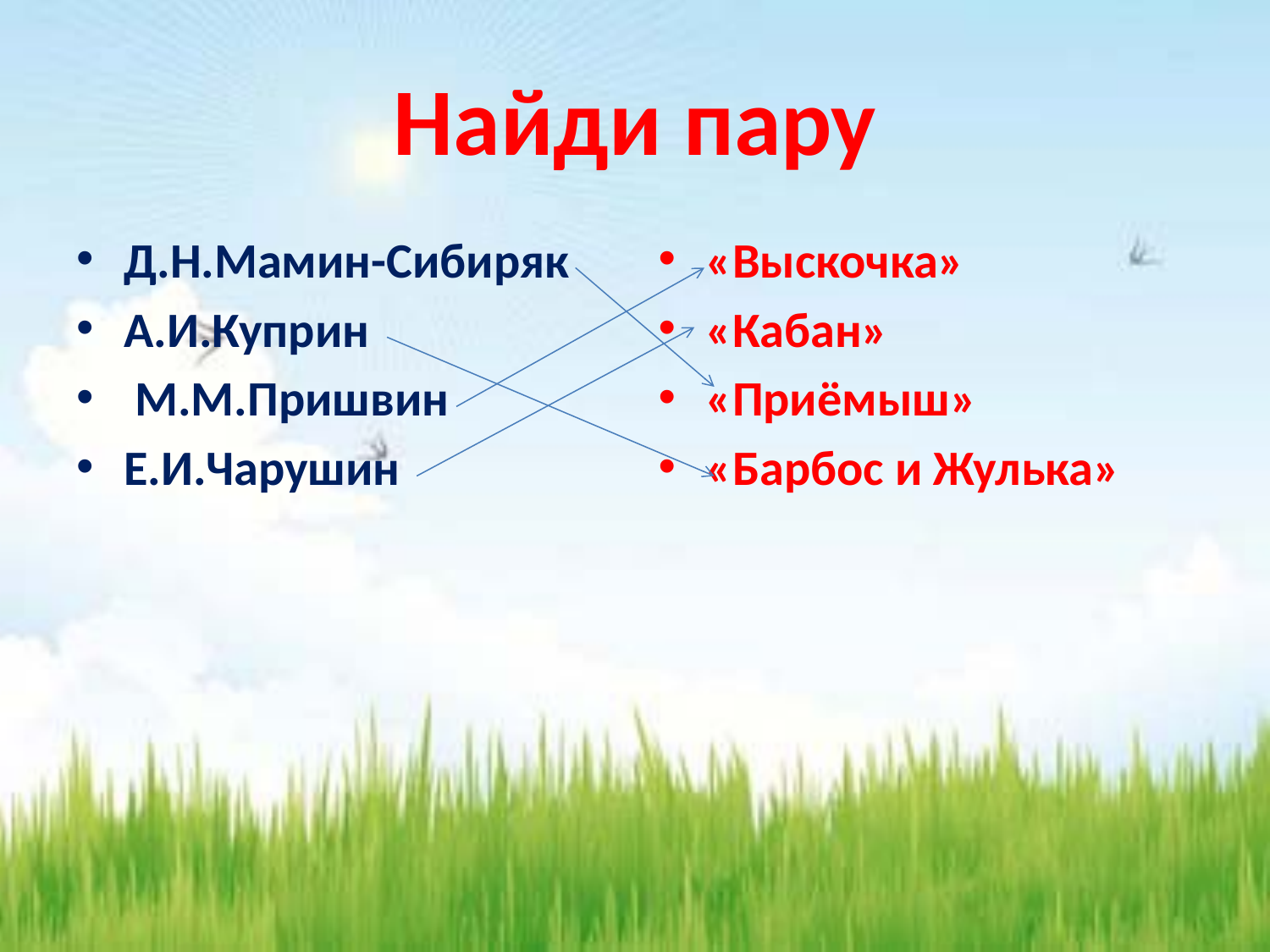

# Найди пару
Д.Н.Мамин-Сибиряк
А.И.Куприн
 М.М.Пришвин
Е.И.Чарушин
«Выскочка»
«Кабан»
«Приёмыш»
«Барбос и Жулька»